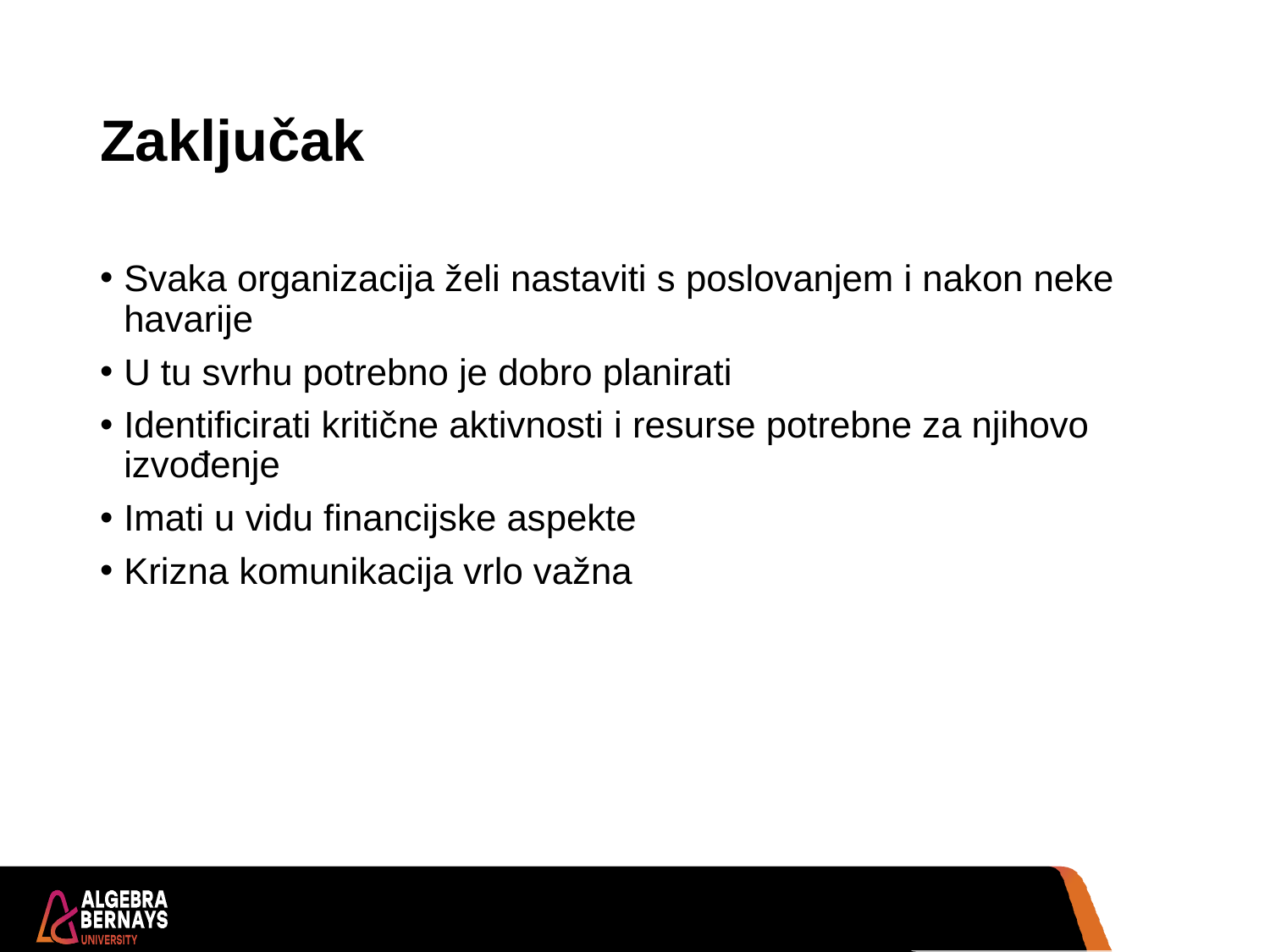

# Zaključak
Svaka organizacija želi nastaviti s poslovanjem i nakon neke havarije
U tu svrhu potrebno je dobro planirati
Identificirati kritične aktivnosti i resurse potrebne za njihovo izvođenje
Imati u vidu financijske aspekte
Krizna komunikacija vrlo važna